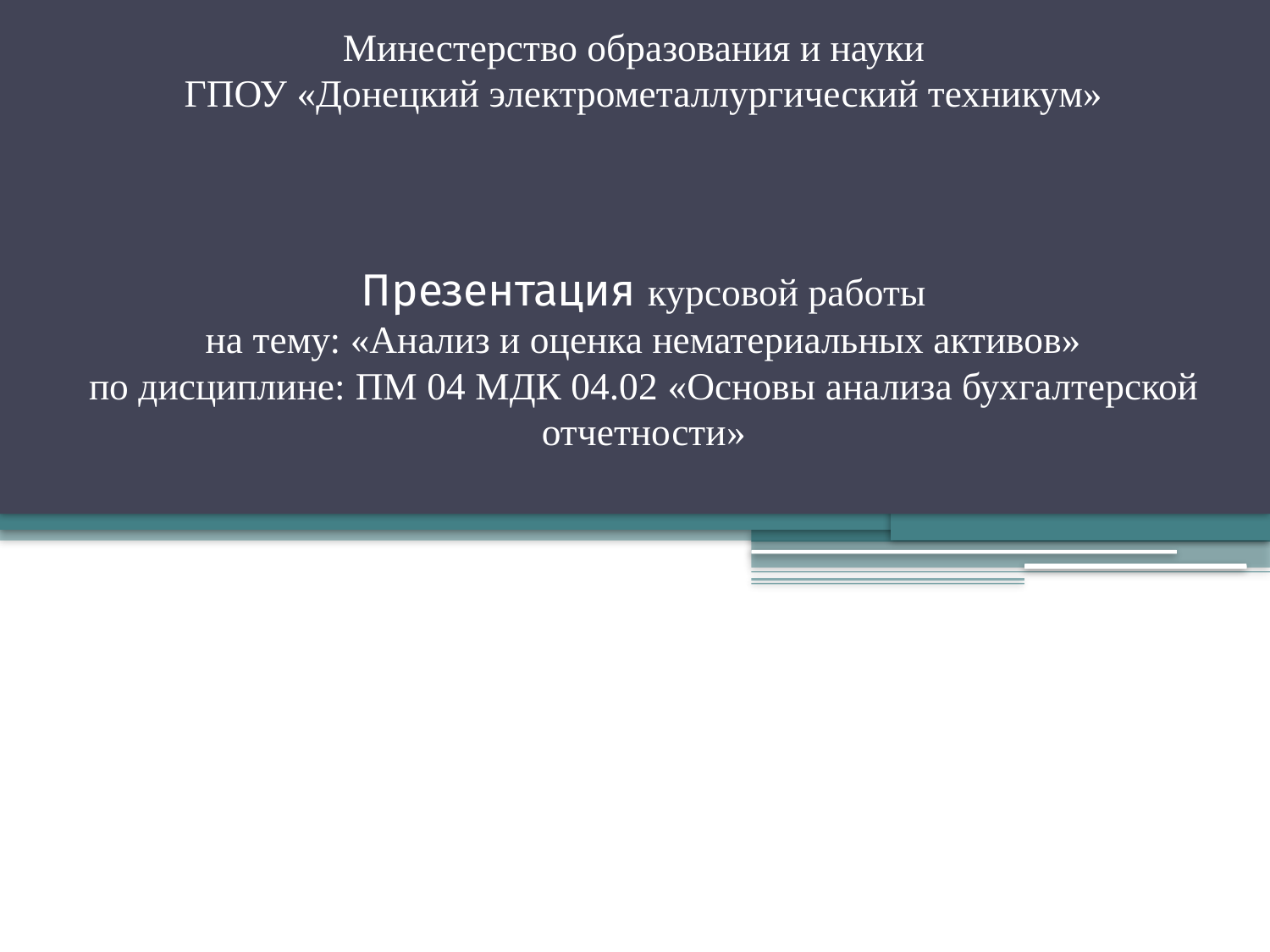

# Минестерство образования и науки ГПОУ «Донецкий электрометаллургический техникум» Презентация курсовой работы на тему: «Анализ и оценка нематериальных активов» по дисциплине: ПМ 04 МДК 04.02 «Основы анализа бухгалтерской отчетности»